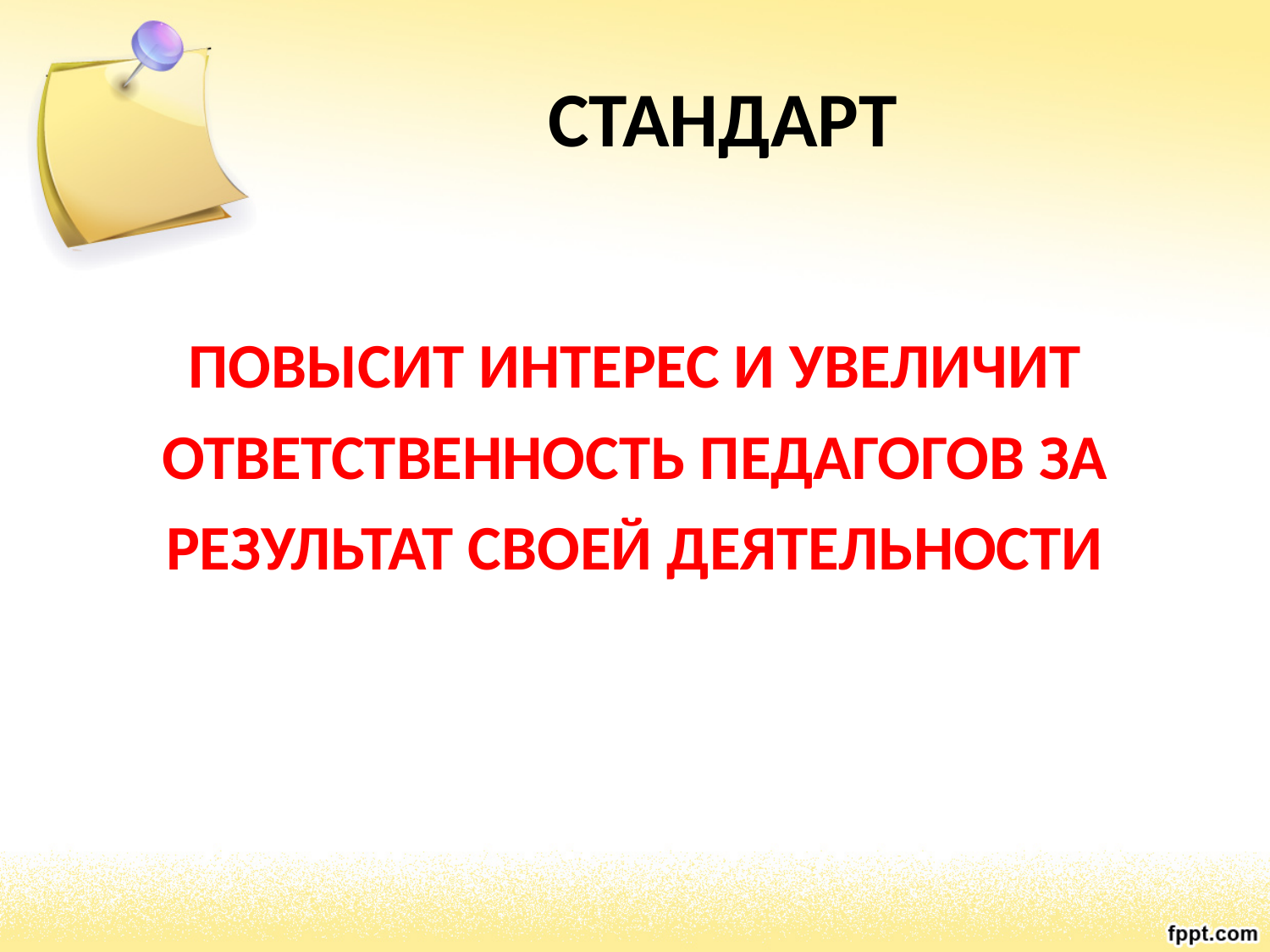

# СТАНДАРТ

ПОВЫСИТ ИНТЕРЕС И УВЕЛИЧИТ ОТВЕТСТВЕННОСТЬ ПЕДАГОГОВ ЗА РЕЗУЛЬТАТ СВОЕЙ ДЕЯТЕЛЬНОСТИ